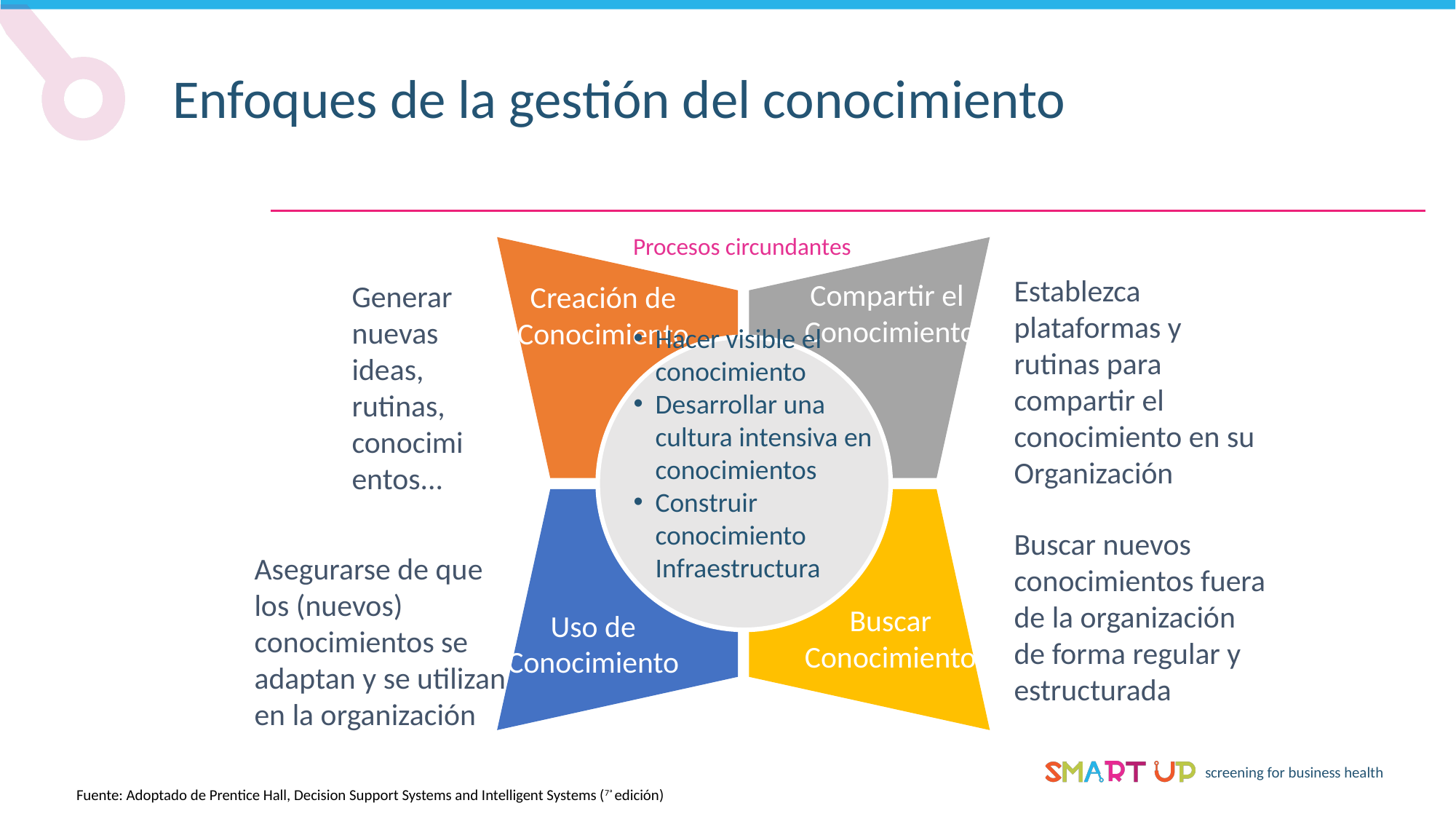

Enfoques de la gestión del conocimiento
Procesos circundantes

Establezca plataformas y rutinas para compartir el conocimiento en su Organización
Compartir el
Conocimiento
Creación de
Conocimiento
Generar
nuevas ideas, rutinas, conocimientos...

Hacer visible el conocimiento
Desarrollar una cultura intensiva en conocimientos
Construir conocimiento
Infraestructura

Buscar nuevos conocimientos fuera de la organización de forma regular y estructurada
Asegurarse de que los (nuevos) conocimientos se adaptan y se utilizan en la organización
Buscar
Conocimiento
Uso de
Conocimiento
Fuente: Adoptado de Prentice Hall, Decision Support Systems and Intelligent Systems (7ª edición)